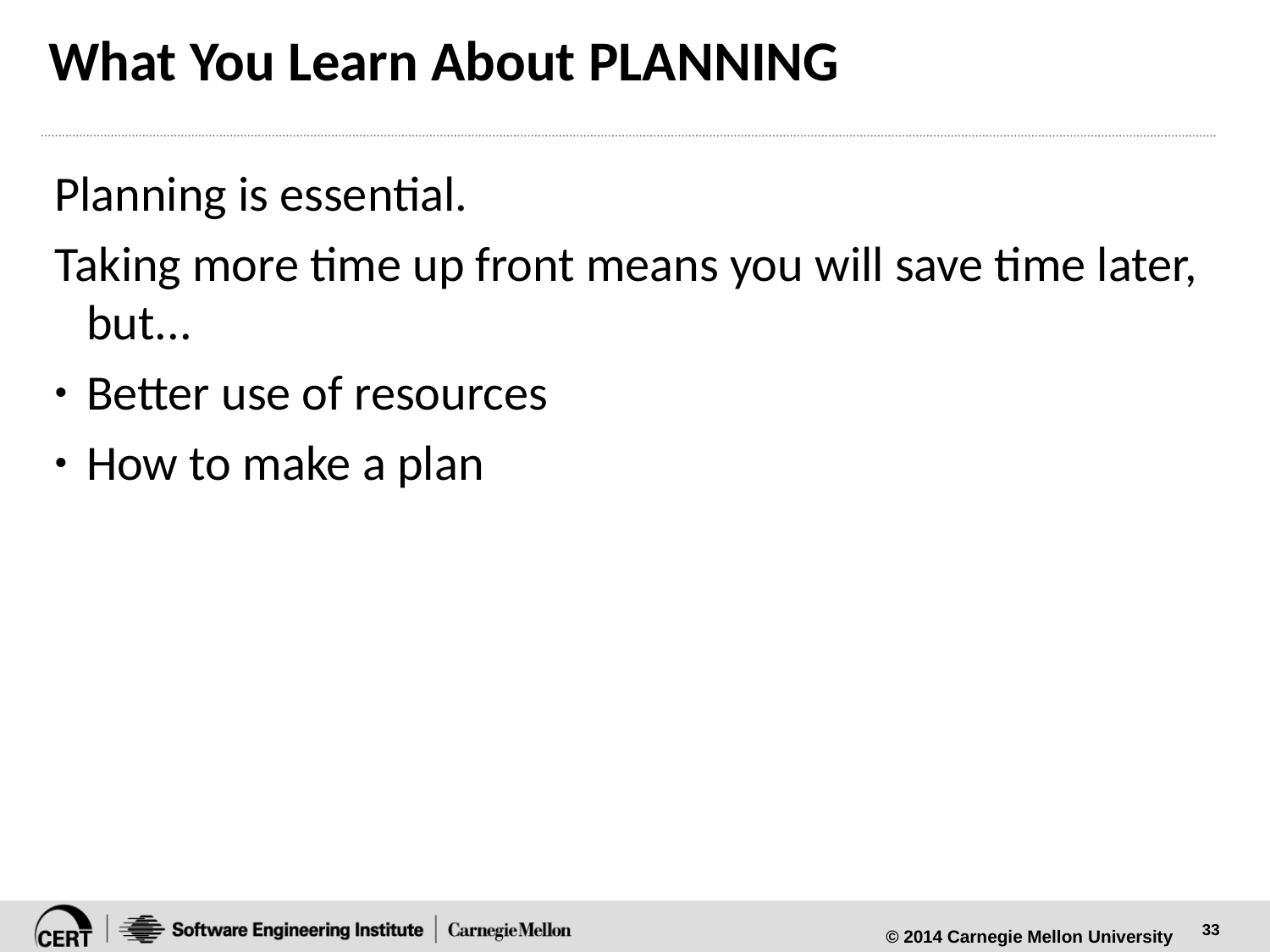

# What You Learn About PLANNING
Planning is essential.
Taking more time up front means you will save time later, but...
Better use of resources
How to make a plan